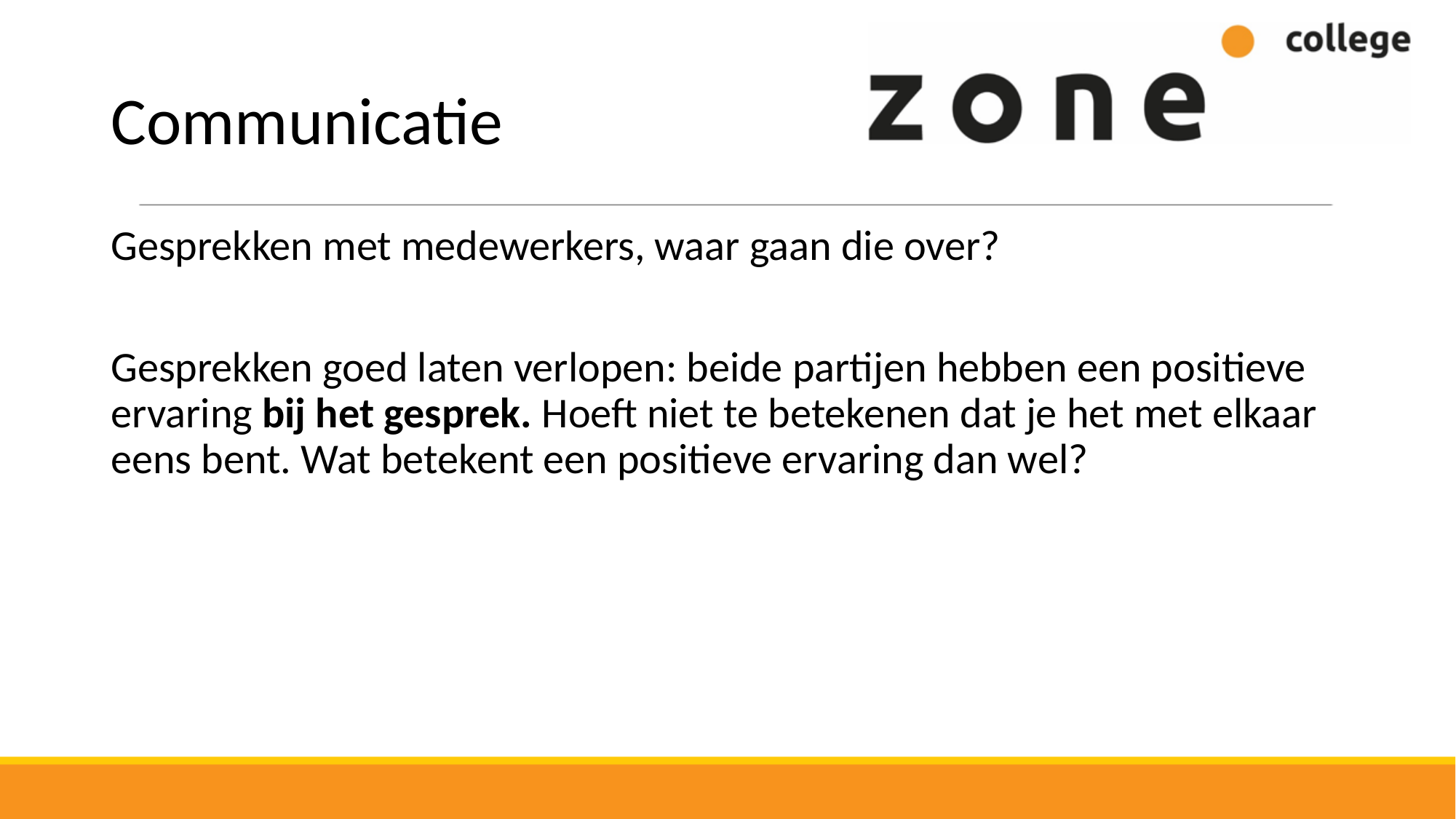

# Communicatie
Gesprekken met medewerkers, waar gaan die over?

Gesprekken goed laten verlopen: beide partijen hebben een positieve ervaring bij het gesprek. Hoeft niet te betekenen dat je het met elkaar eens bent. Wat betekent een positieve ervaring dan wel?